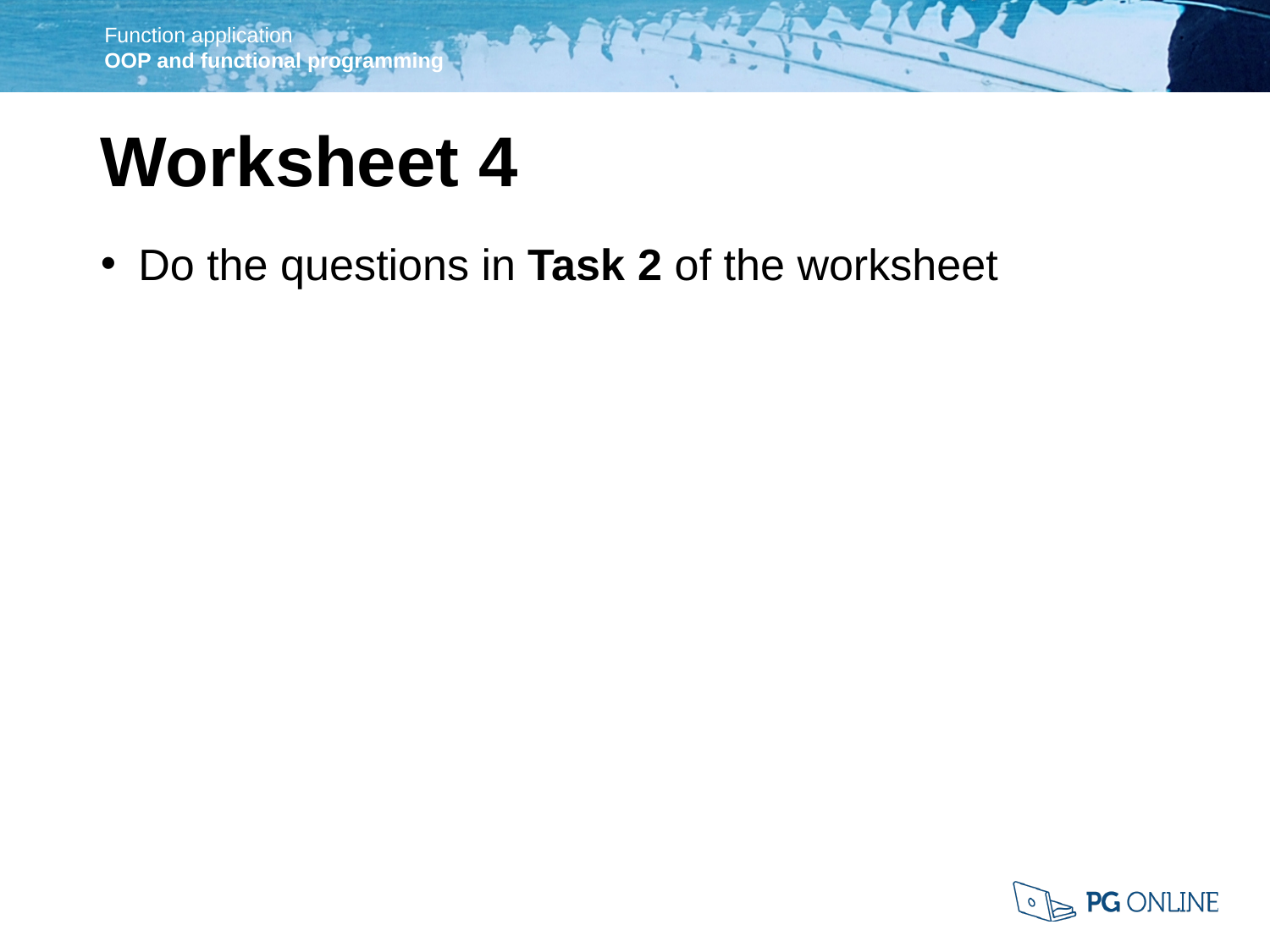

Worksheet 4
Do the questions in Task 2 of the worksheet